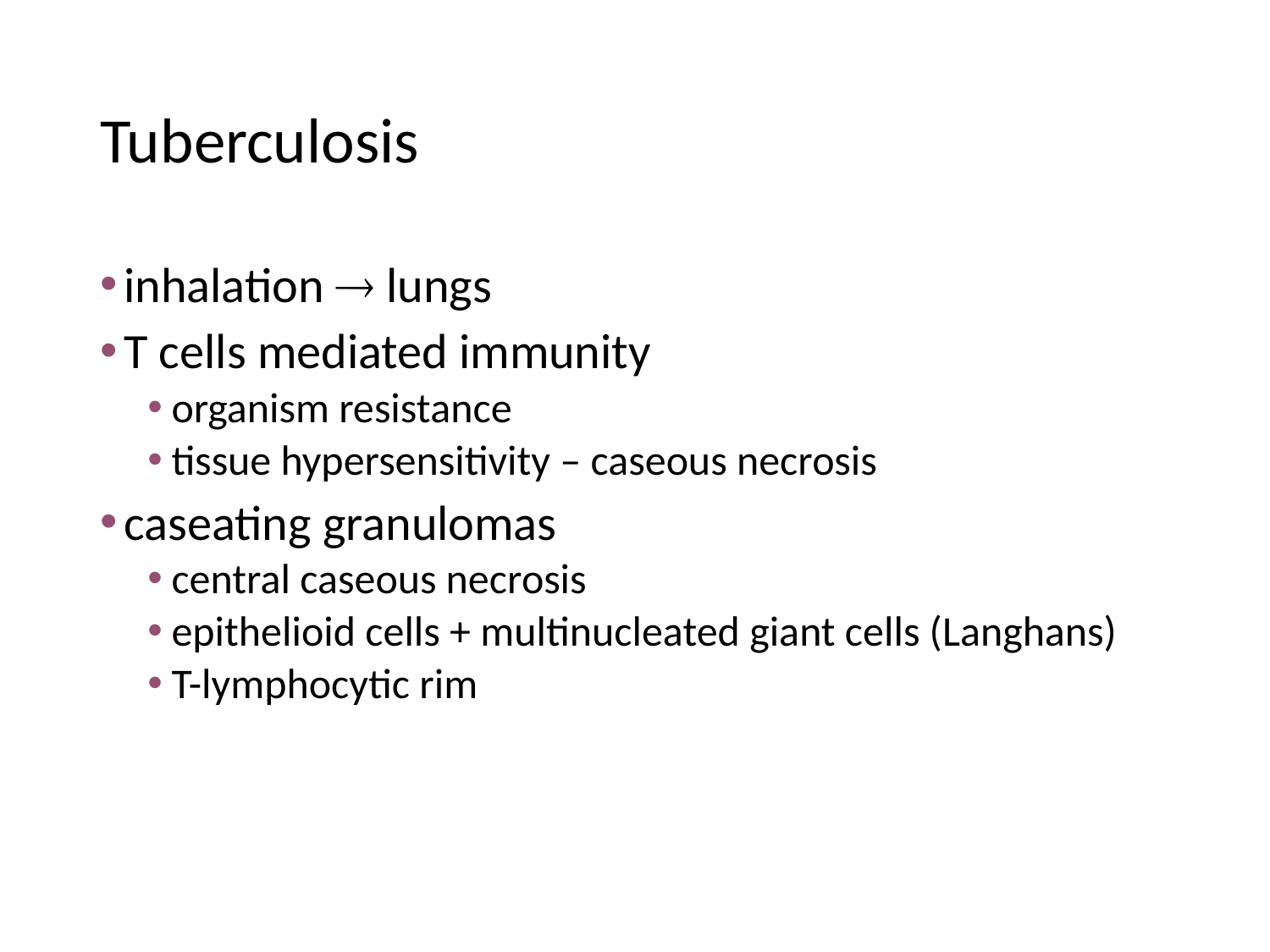

# Tuberculosis
inhalation → lungs
T cells mediated immunity
organism resistance
tissue hypersensitivity – caseous necrosis
caseating granulomas
central caseous necrosis
epithelioid cells + multinucleated giant cells (Langhans)
T-lymphocytic rim